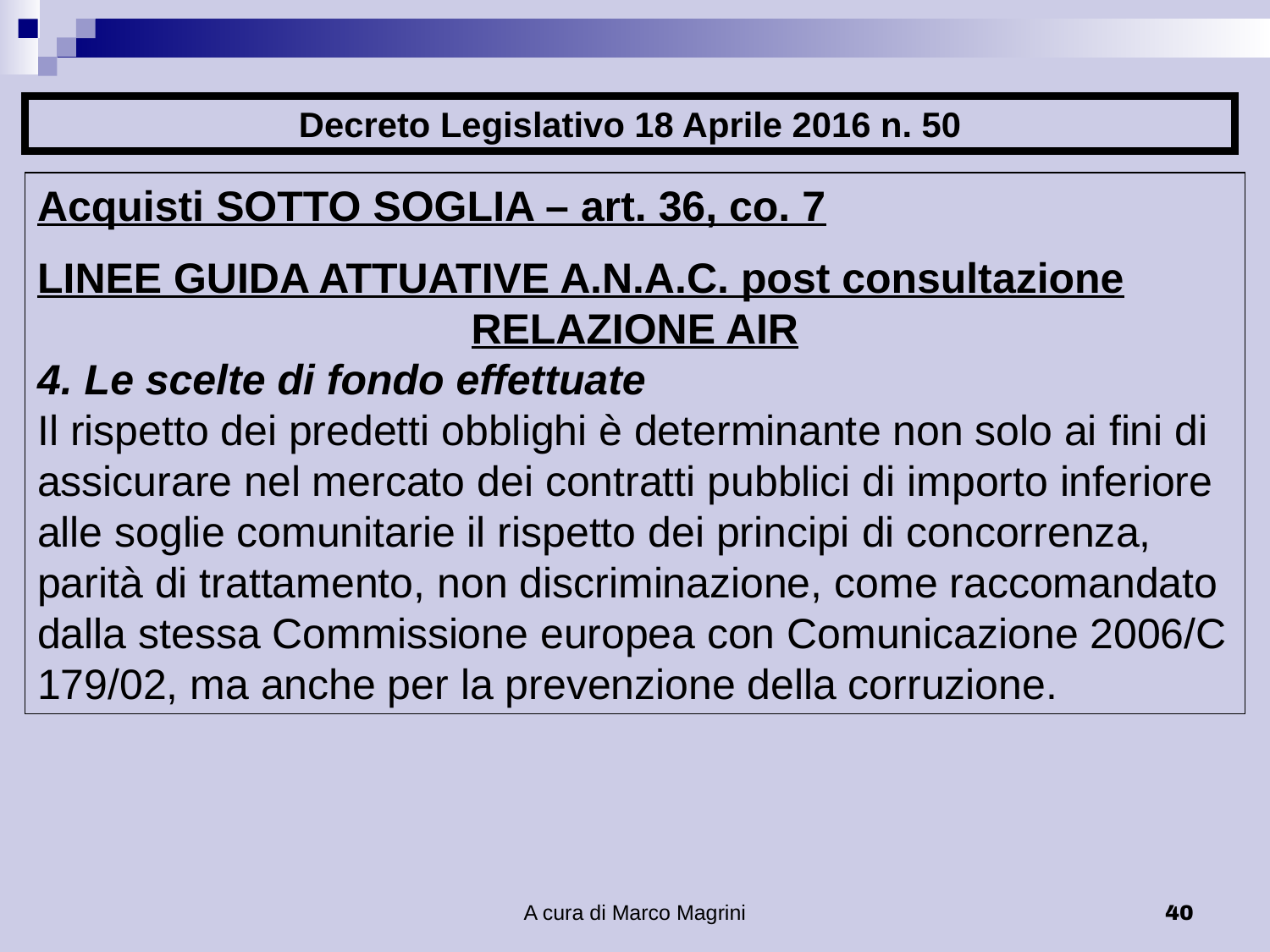

Decreto Legislativo 18 Aprile 2016 n. 50
Acquisti SOTTO SOGLIA – art. 36, co. 7

LINEE GUIDA ATTUATIVE A.N.A.C. post consultazione
RELAZIONE AIR
4. Le scelte di fondo effettuate
Il rispetto dei predetti obblighi è determinante non solo ai fini di assicurare nel mercato dei contratti pubblici di importo inferiore alle soglie comunitarie il rispetto dei principi di concorrenza, parità di trattamento, non discriminazione, come raccomandato dalla stessa Commissione europea con Comunicazione 2006/C 179/02, ma anche per la prevenzione della corruzione.

A cura di Marco Magrini
40